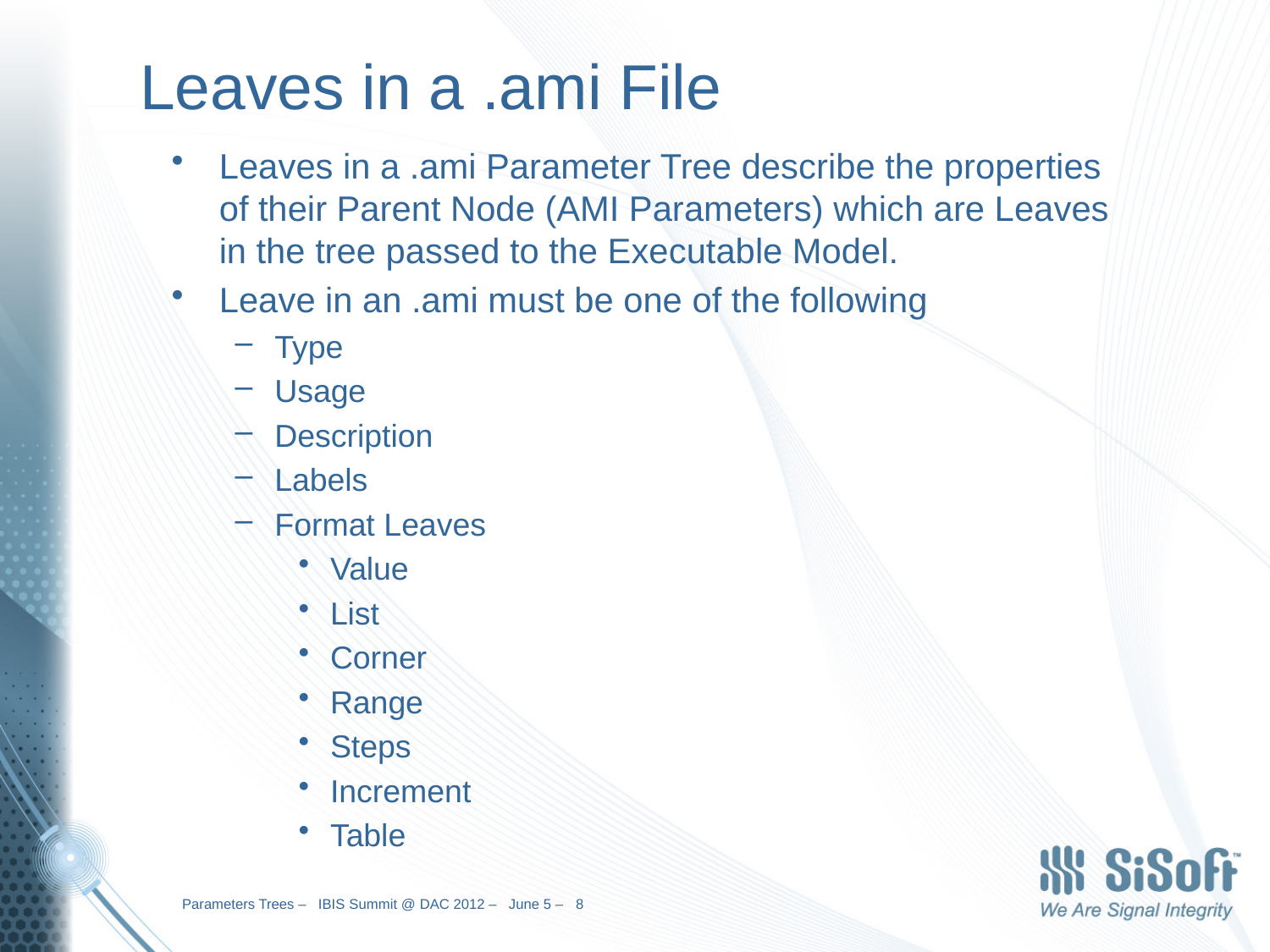

# Leaves in a .ami File
Leaves in a .ami Parameter Tree describe the properties of their Parent Node (AMI Parameters) which are Leaves in the tree passed to the Executable Model.
Leave in an .ami must be one of the following
Type
Usage
Description
Labels
Format Leaves
Value
List
Corner
Range
Steps
Increment
Table

Parameters Trees –   IBIS Summit @ DAC 2012 –   June 5 –   8